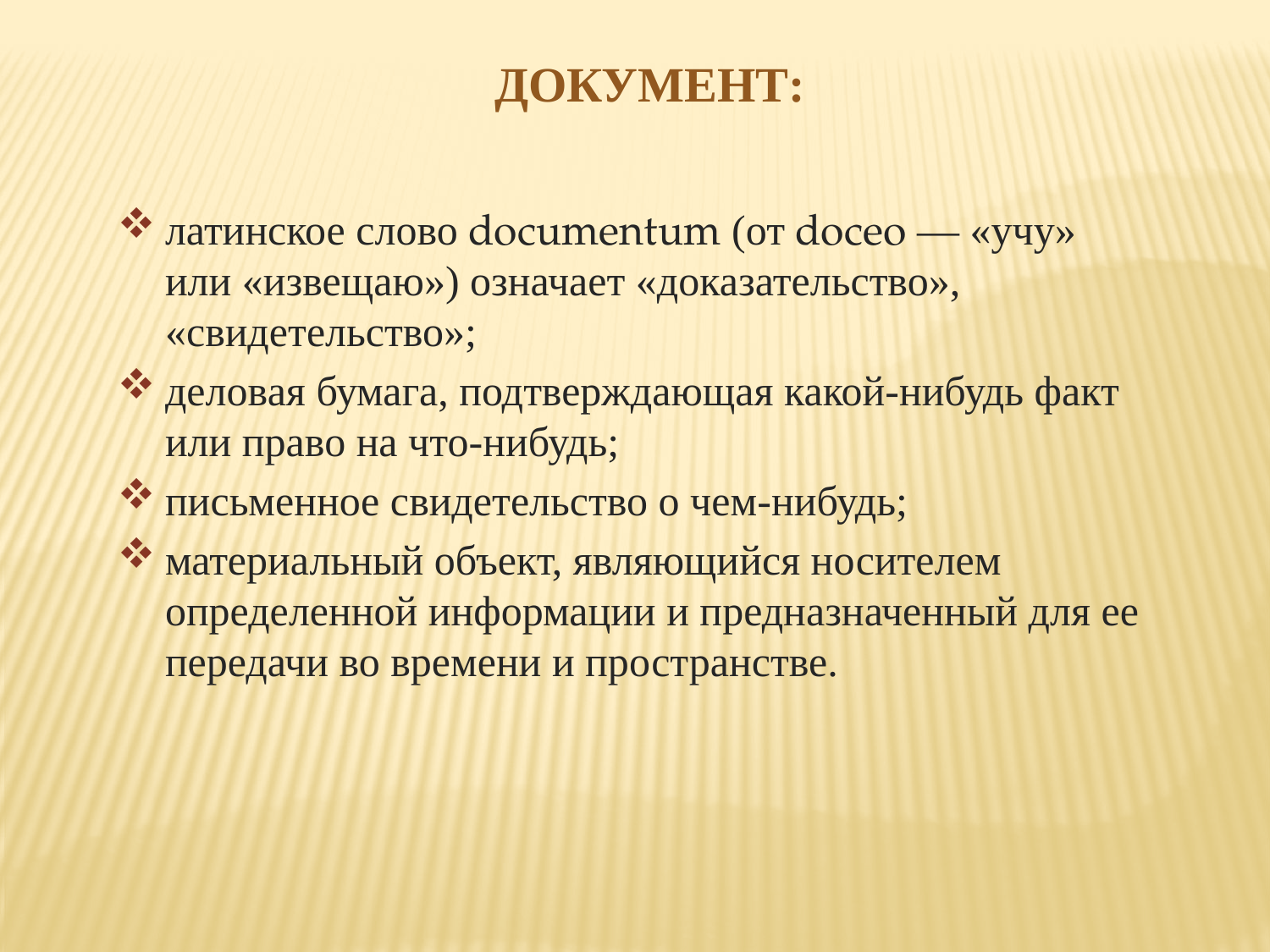

ДОКУМЕНТ:
латинское слово documentum (от doceo — «учу» или «изве­щаю») означает «доказательство», «свидетельство»;
деловая бумага, подтверждающая какой-нибудь факт или право на что-нибудь;
письменное свидетельство о чем-нибудь;
материальный объект, являющийся носителем определенной информации и предназначенный для ее передачи во времени и пространстве.